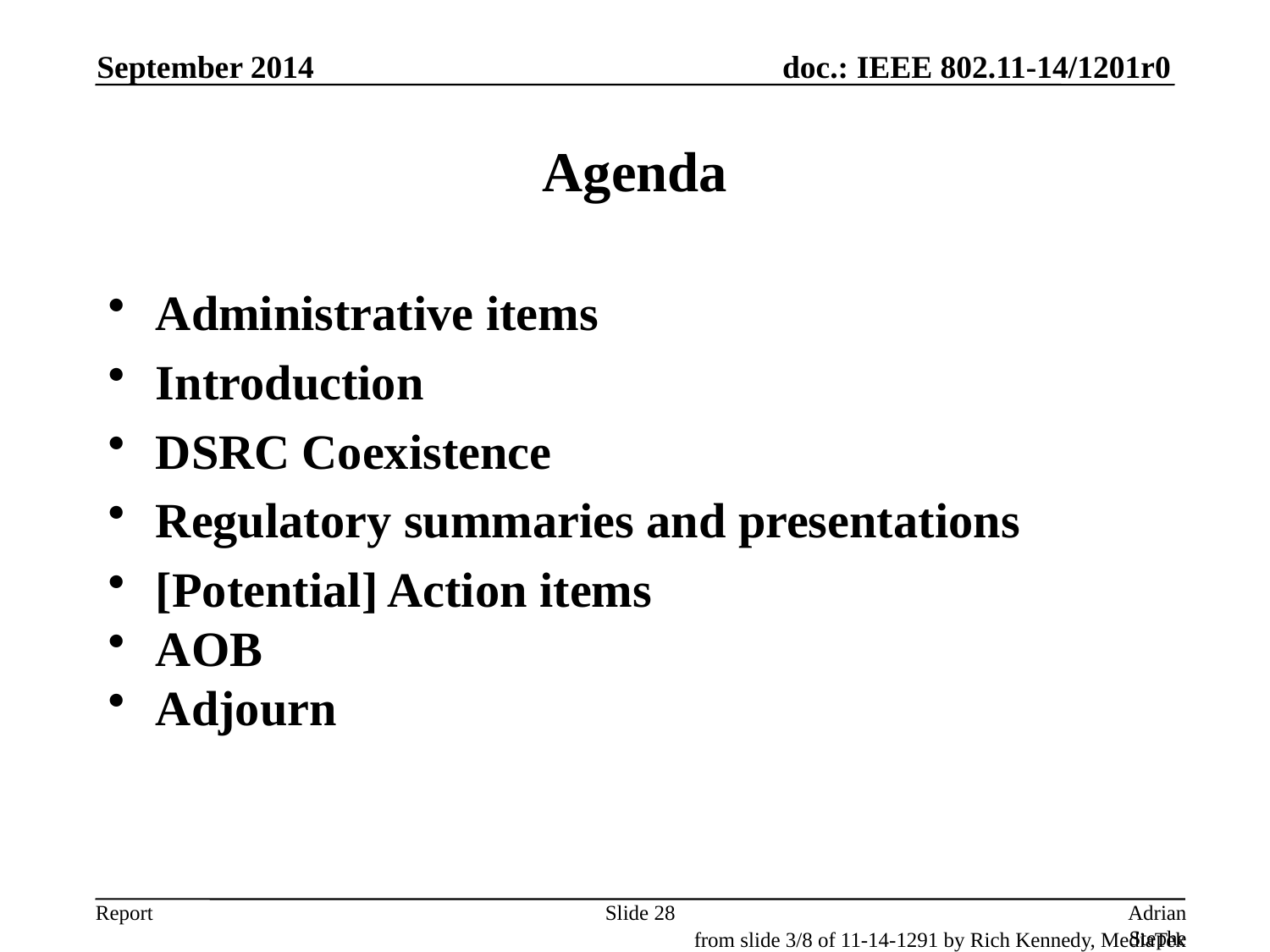

September 2014
# Agenda
Administrative items
Introduction
DSRC Coexistence
Regulatory summaries and presentations
[Potential] Action items
AOB
Adjourn
Slide 28
Adrian Stephens, Intel Corporation
from slide 3/8 of 11-14-1291 by Rich Kennedy, MediaTek